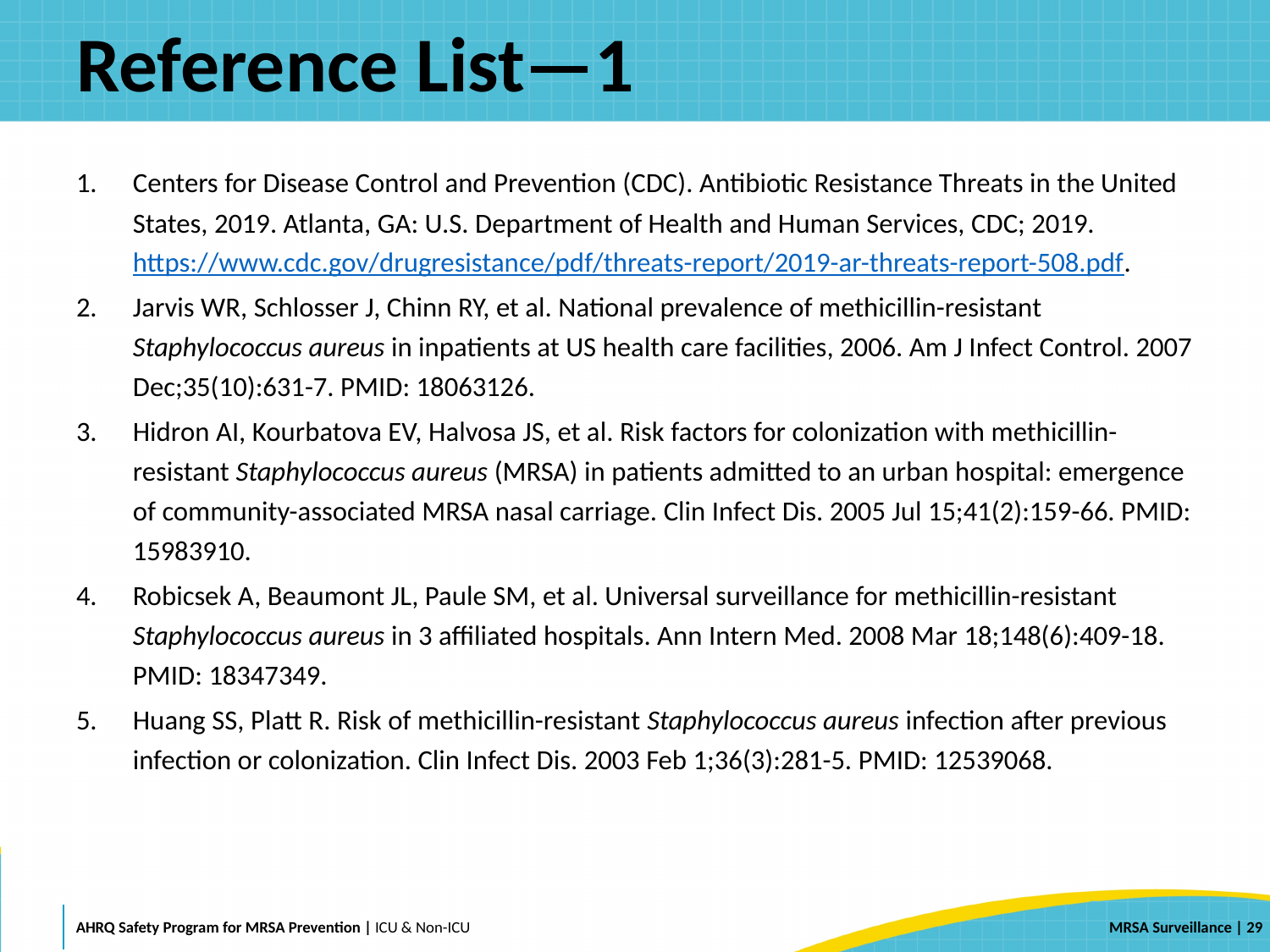

# Reference List—1
Centers for Disease Control and Prevention (CDC). Antibiotic Resistance Threats in the United States, 2019. Atlanta, GA: U.S. Department of Health and Human Services, CDC; 2019. https://www.cdc.gov/drugresistance/pdf/threats-report/2019-ar-threats-report-508.pdf.
Jarvis WR, Schlosser J, Chinn RY, et al. National prevalence of methicillin-resistant Staphylococcus aureus in inpatients at US health care facilities, 2006. Am J Infect Control. 2007 Dec;35(10):631-7. PMID: 18063126.​
Hidron AI, Kourbatova EV, Halvosa JS, et al. Risk factors for colonization with methicillin-resistant Staphylococcus aureus (MRSA) in patients admitted to an urban hospital: emergence of community-associated MRSA nasal carriage. Clin Infect Dis. 2005 Jul 15;41(2):159-66. PMID: 15983910.​
Robicsek A, Beaumont JL, Paule SM, et al. Universal surveillance for methicillin-resistant Staphylococcus aureus in 3 affiliated hospitals. Ann Intern Med. 2008 Mar 18;148(6):409-18. PMID: 18347349.
Huang SS, Platt R. Risk of methicillin-resistant Staphylococcus aureus infection after previous infection or colonization. Clin Infect Dis. 2003 Feb 1;36(3):281-5. PMID: 12539068.
 | 29